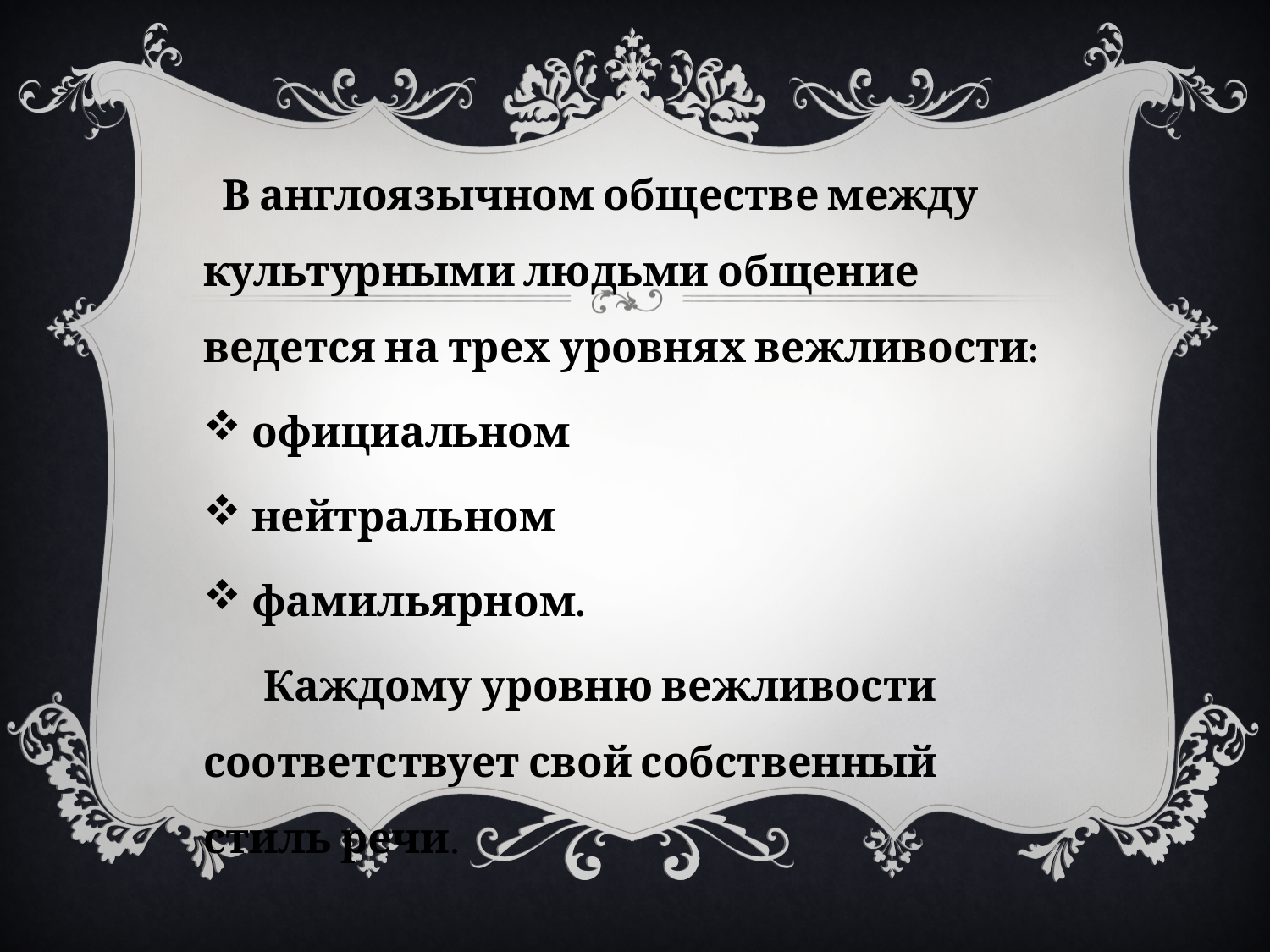

В англоязычном обществе между культурными людьми общение ведется на трех уровнях вежливости:
 официальном
 нейтральном
 фамильярном.
       Каждому уровню вежливости соответствует свой собственный стиль речи.
#